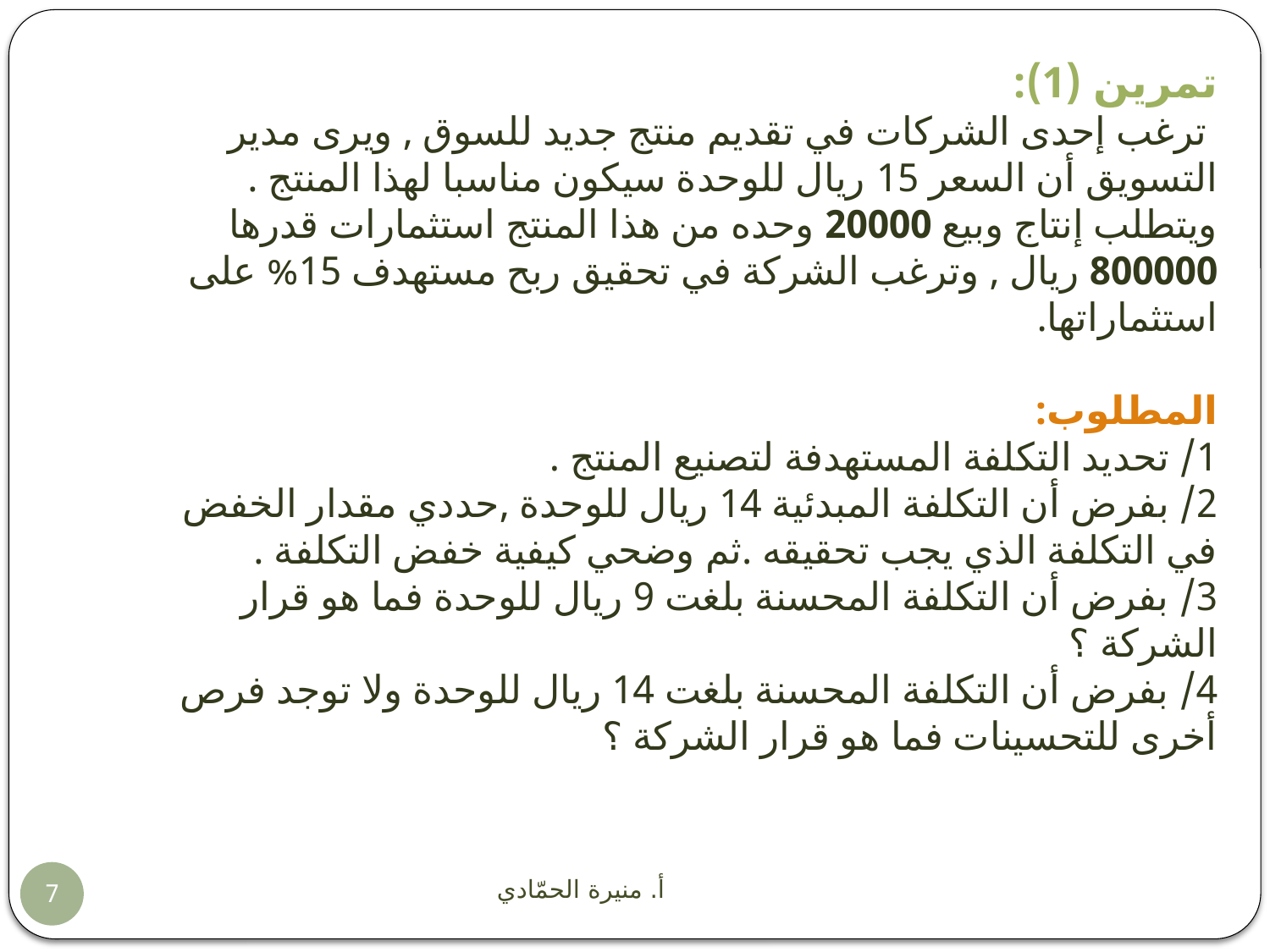

تمرين (1):
 ترغب إحدى الشركات في تقديم منتج جديد للسوق , ويرى مدير التسويق أن السعر 15 ريال للوحدة سيكون مناسبا لهذا المنتج . ويتطلب إنتاج وبيع 20000 وحده من هذا المنتج استثمارات قدرها 800000 ريال , وترغب الشركة في تحقيق ربح مستهدف 15% على استثماراتها.

المطلوب:
1/ تحديد التكلفة المستهدفة لتصنيع المنتج .
2/ بفرض أن التكلفة المبدئية 14 ريال للوحدة ,حددي مقدار الخفض في التكلفة الذي يجب تحقيقه .ثم وضحي كيفية خفض التكلفة .
3/ بفرض أن التكلفة المحسنة بلغت 9 ريال للوحدة فما هو قرار الشركة ؟
4/ بفرض أن التكلفة المحسنة بلغت 14 ريال للوحدة ولا توجد فرص أخرى للتحسينات فما هو قرار الشركة ؟
أ. منيرة الحمّادي
7